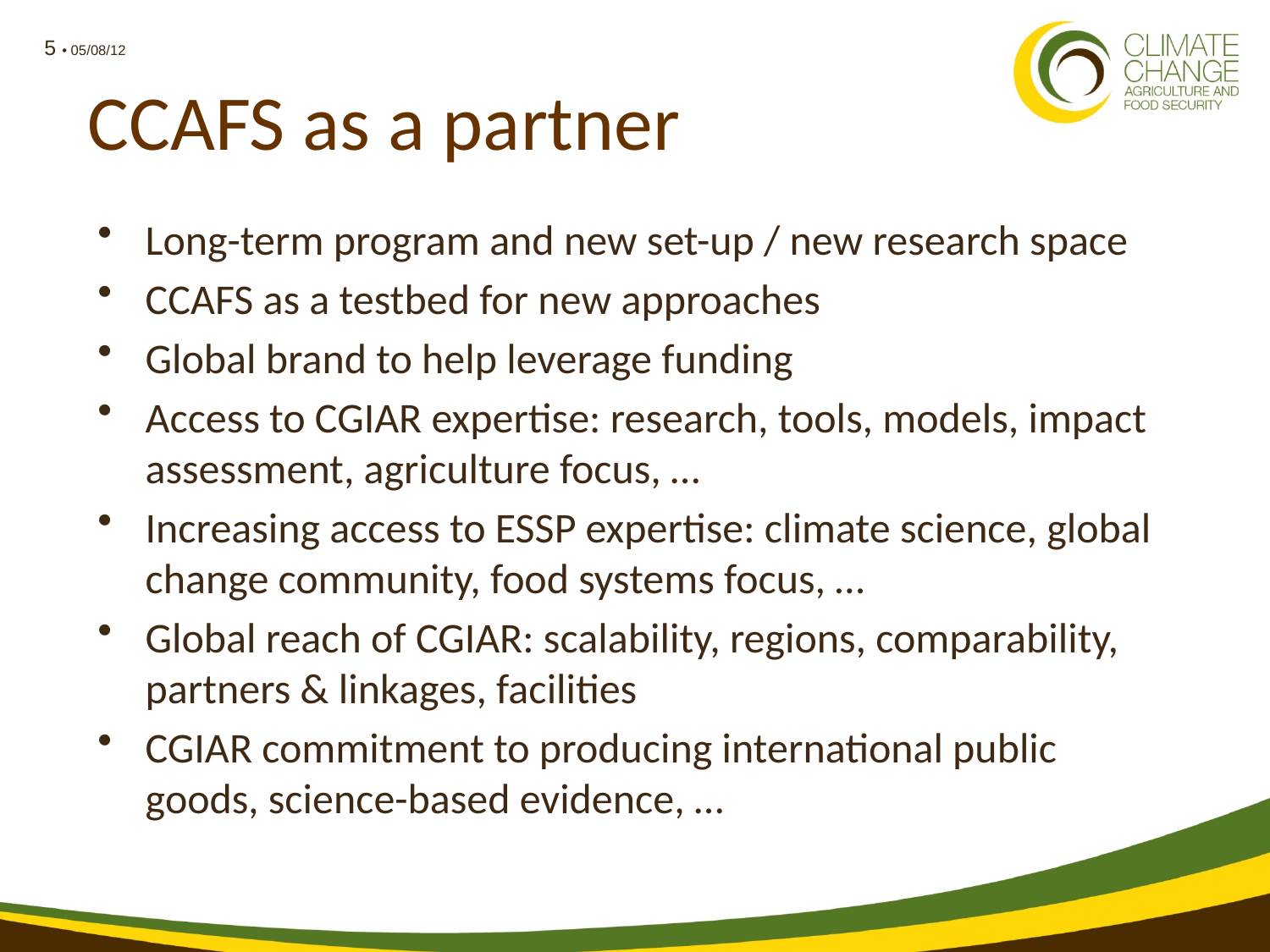

# CCAFS as a partner
Long-term program and new set-up / new research space
CCAFS as a testbed for new approaches
Global brand to help leverage funding
Access to CGIAR expertise: research, tools, models, impact assessment, agriculture focus, …
Increasing access to ESSP expertise: climate science, global change community, food systems focus, …
Global reach of CGIAR: scalability, regions, comparability, partners & linkages, facilities
CGIAR commitment to producing international public goods, science-based evidence, …